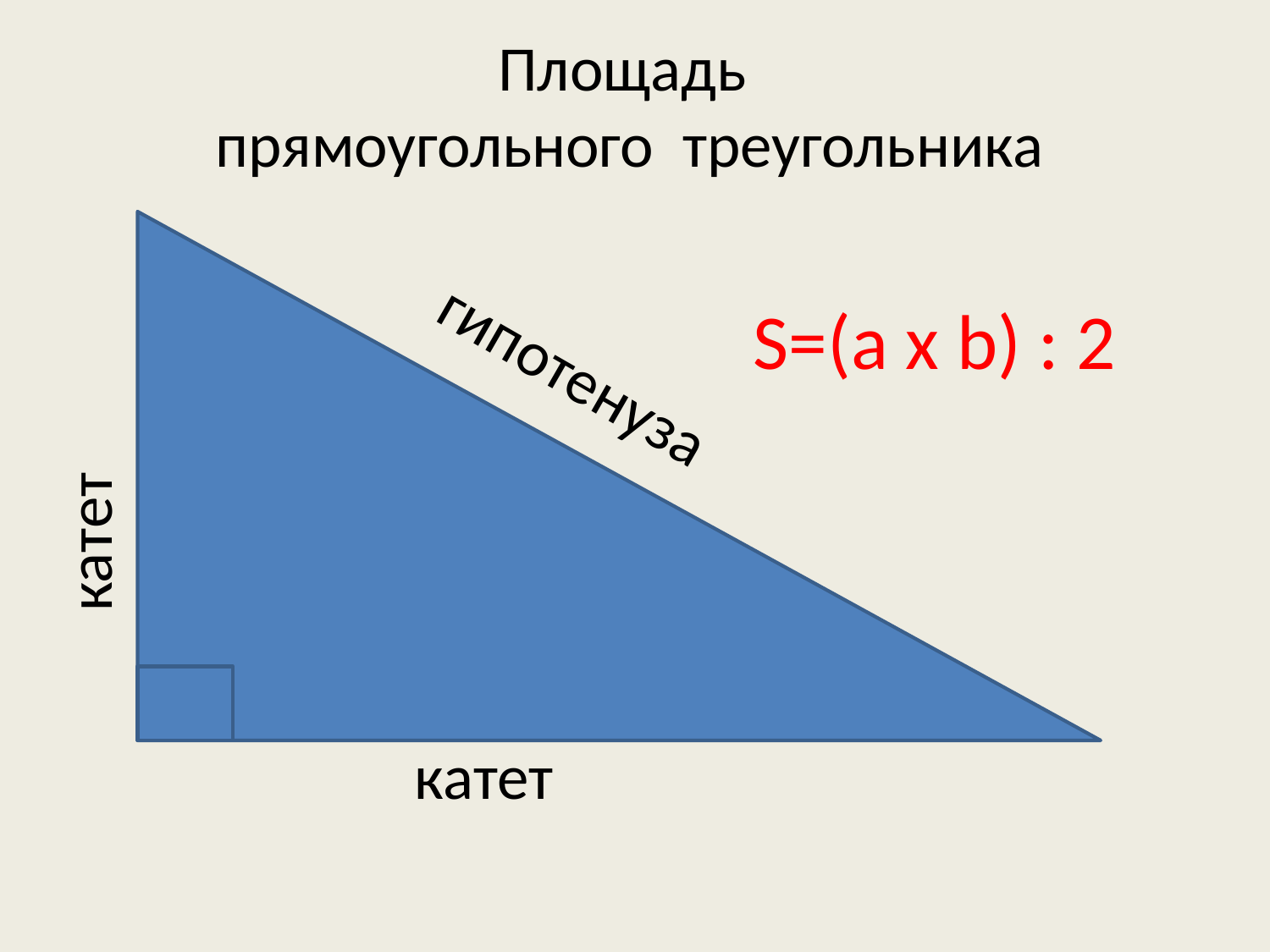

Площадь
прямоугольного  треугольника

S=(a x b) : 2
катет
гипотенуза

катет